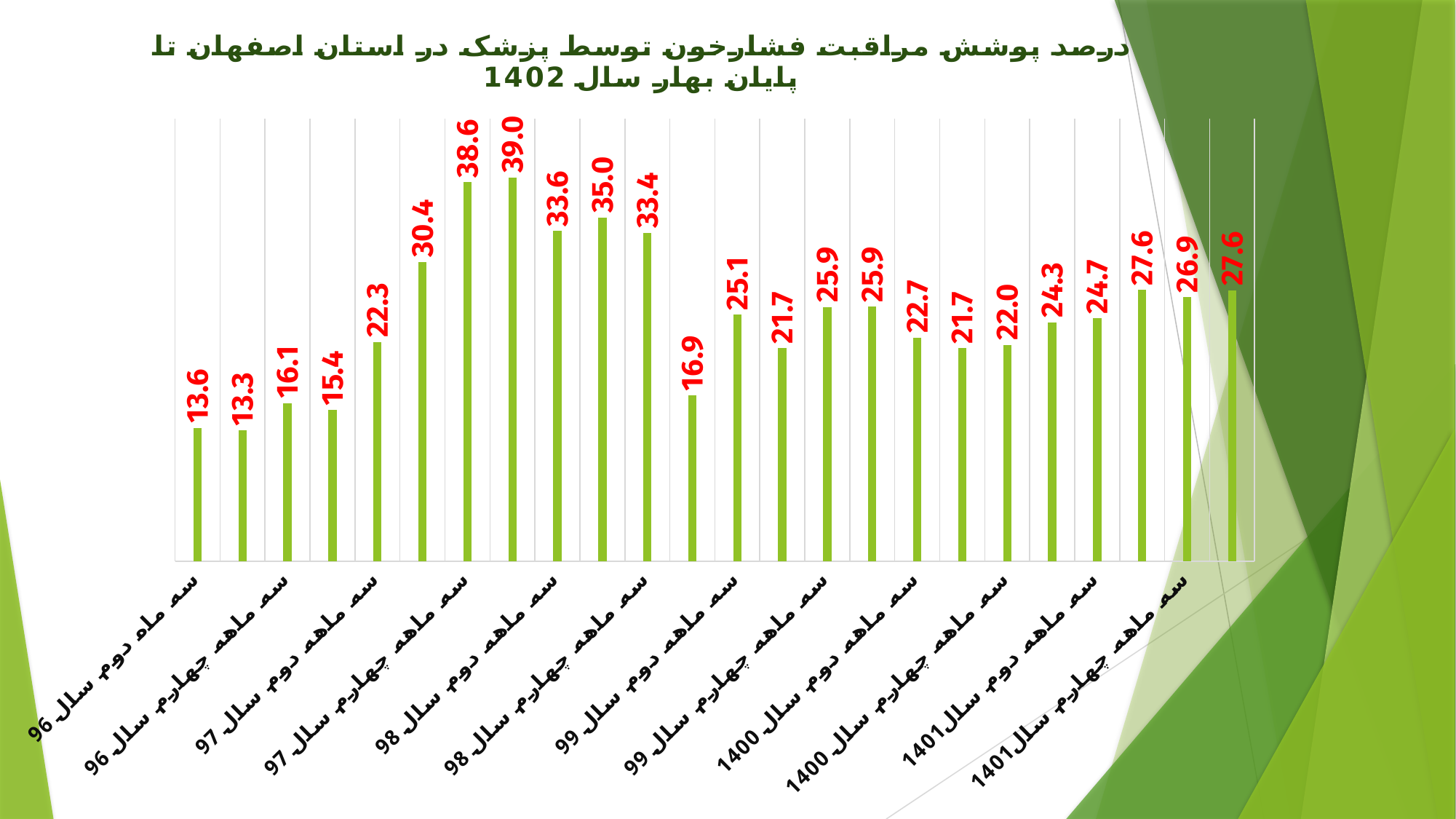

### Chart: درصد پوشش مراقبت فشارخون توسط پزشک در استان اصفهان تا پایان بهار سال 1402

| Category |  |
|---|---|
| سه ماه دوم سال 96 | 13.591413580160081 |
| سه ماهه سوم سال 96 | 13.341613126657 |
| سه ماهه چهارم سال 96 | 16.092973921202663 |
| سه ماهه اول سال 97 | 15.403160996517546 |
| سه ماهه دوم سال 97 | 22.296558434289945 |
| سه ماهه سوم
 سال 97 | 30.437329316810818 |
| سه ماهه چهارم سال 97 | 38.55986904270752 |
| سه ماهه اول سال 98 | 39.02098877344676 |
| سه ماهه دوم سال 98 | 33.5811622090676 |
| سه ماهه سوم
 سال 98 | 34.95046337585793 |
| سه ماهه چهارم سال 98 | 33.39388257353803 |
| سه ماهه اول سال 99 | 16.867062184135353 |
| سه ماهه دوم سال 99 | 25.100902434297556 |
| سه ماهه سوم 99 | 21.68469121962478 |
| سه ماهه چهارم سال 99 | 25.850141440169004 |
| سه ماهه اول سال 1400 | 25.89279969113957 |
| سه ماهه دوم سال 1400 | 22.73930719721727 |
| سه ماهه سوم سال 1400 | 21.669886257153976 |
| سه ماهه چهارم سال 1400 | 22.019455252918288 |
| سه ماهه اول سال 1401 | 24.305567586108925 |
| سه ماهه دوم سال1401 | 24.73 |
| سه ماهه سوم سال1401 | 27.6 |
| سه ماهه چهارم سال1401 | 26.86 |
| سه ماهه اول سال1402 | 27.55 |